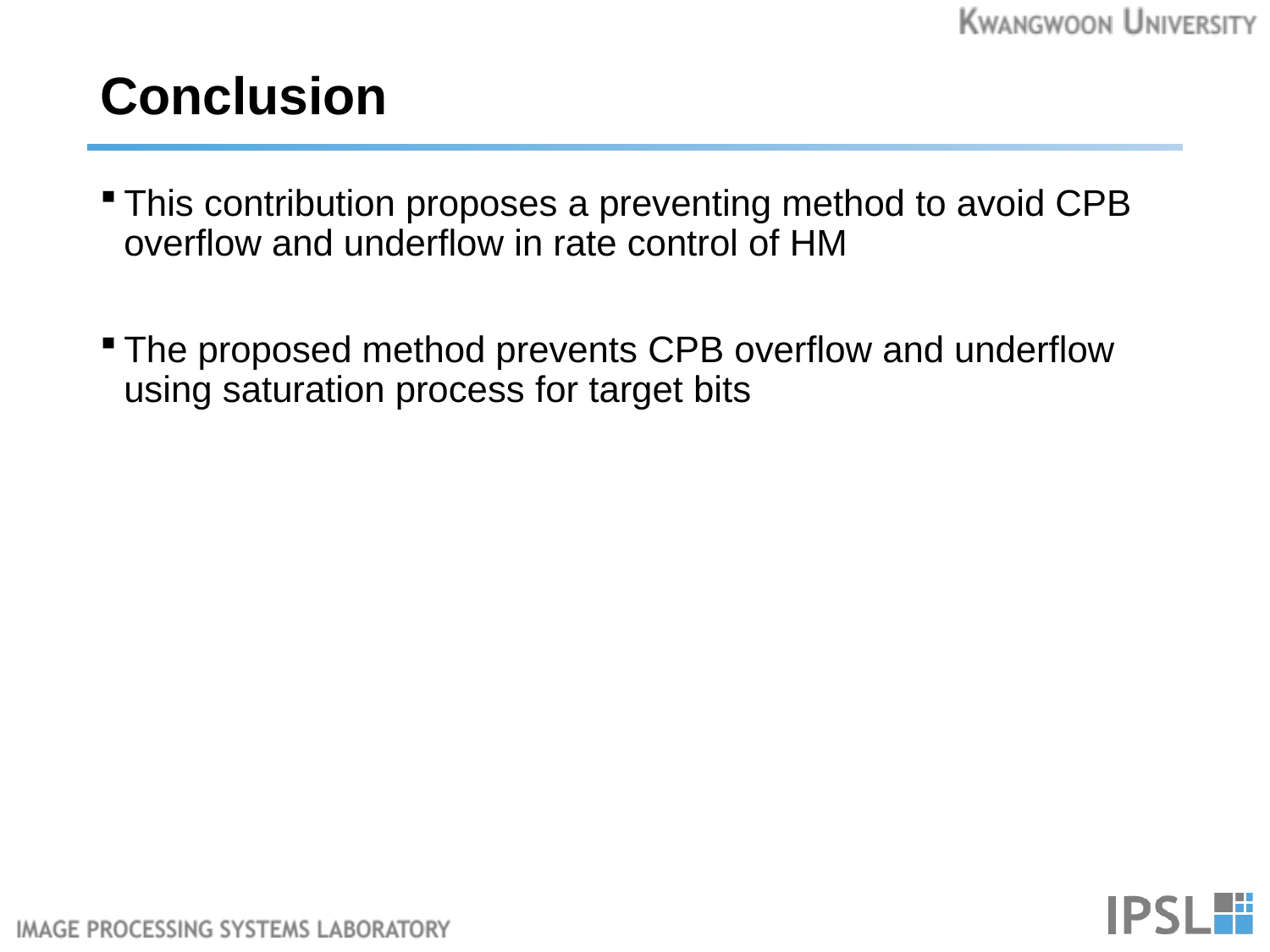

# Conclusion
This contribution proposes a preventing method to avoid CPB overflow and underflow in rate control of HM

The proposed method prevents CPB overflow and underflow using saturation process for target bits